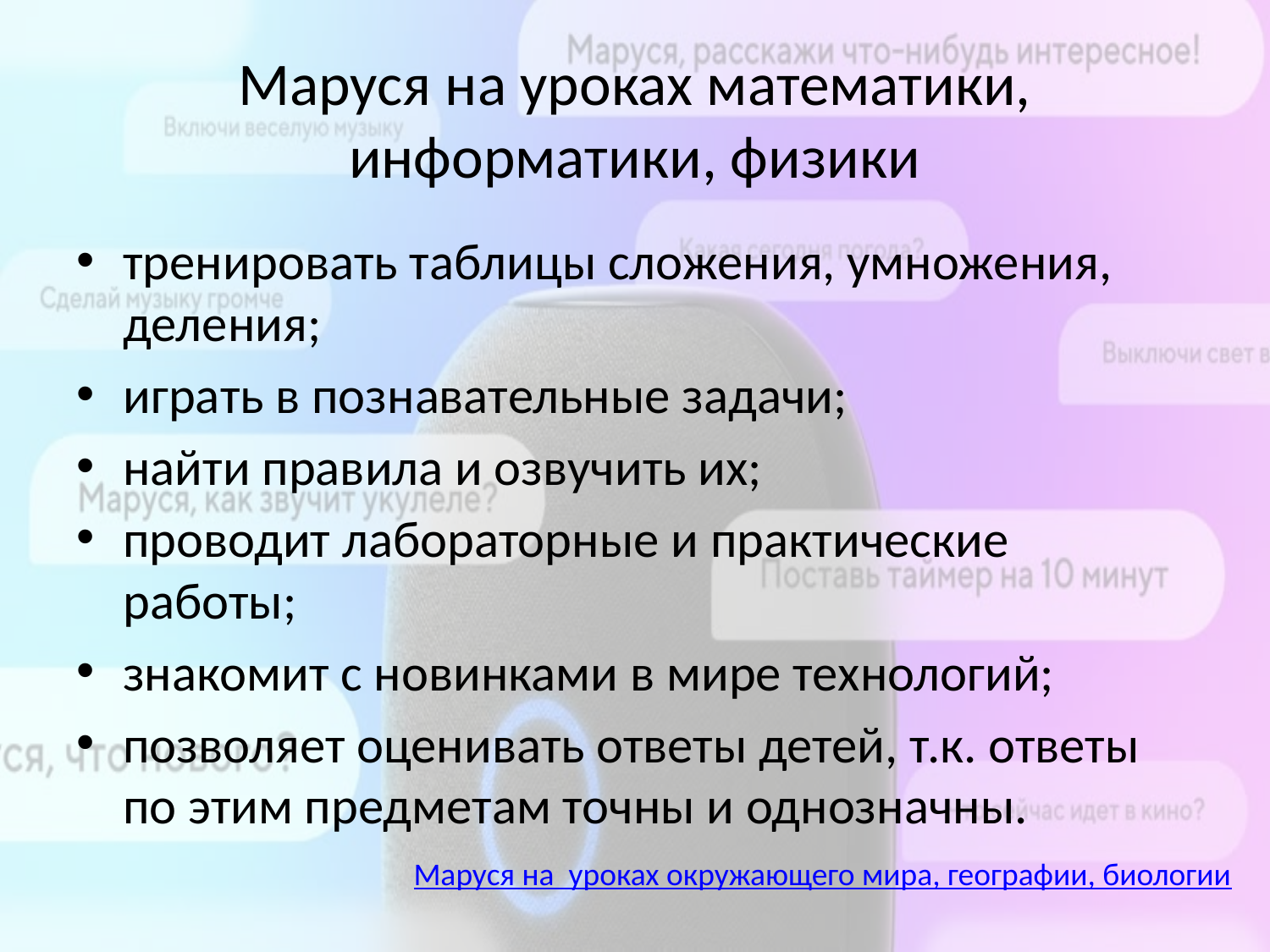

# Маруся на уроках математики, информатики, физики
тренировать таблицы сложения, умножения, деления;
играть в познавательные задачи;
найти правила и озвучить их;
проводит лабораторные и практические работы;
знакомит с новинками в мире технологий;
позволяет оценивать ответы детей, т.к. ответы по этим предметам точны и однозначны.

 Маруся на  уроках окружающего мира, географии, биологии